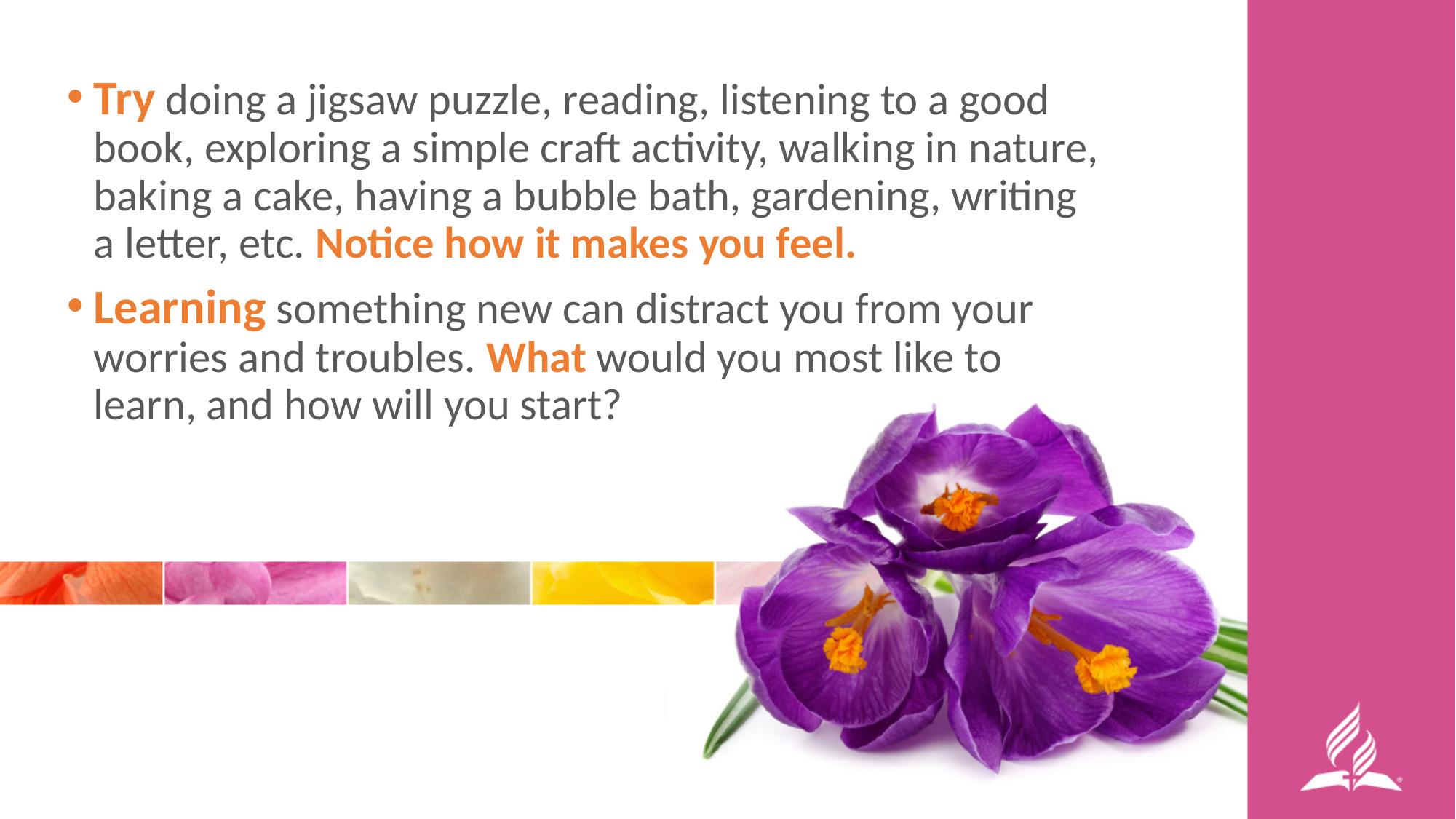

Try doing a jigsaw puzzle, reading, listening to a good book, exploring a simple craft activity, walking in nature, baking a cake, having a bubble bath, gardening, writing a letter, etc. Notice how it makes you feel.
Learning something new can distract you from your worries and troubles. What would you most like to learn, and how will you start?